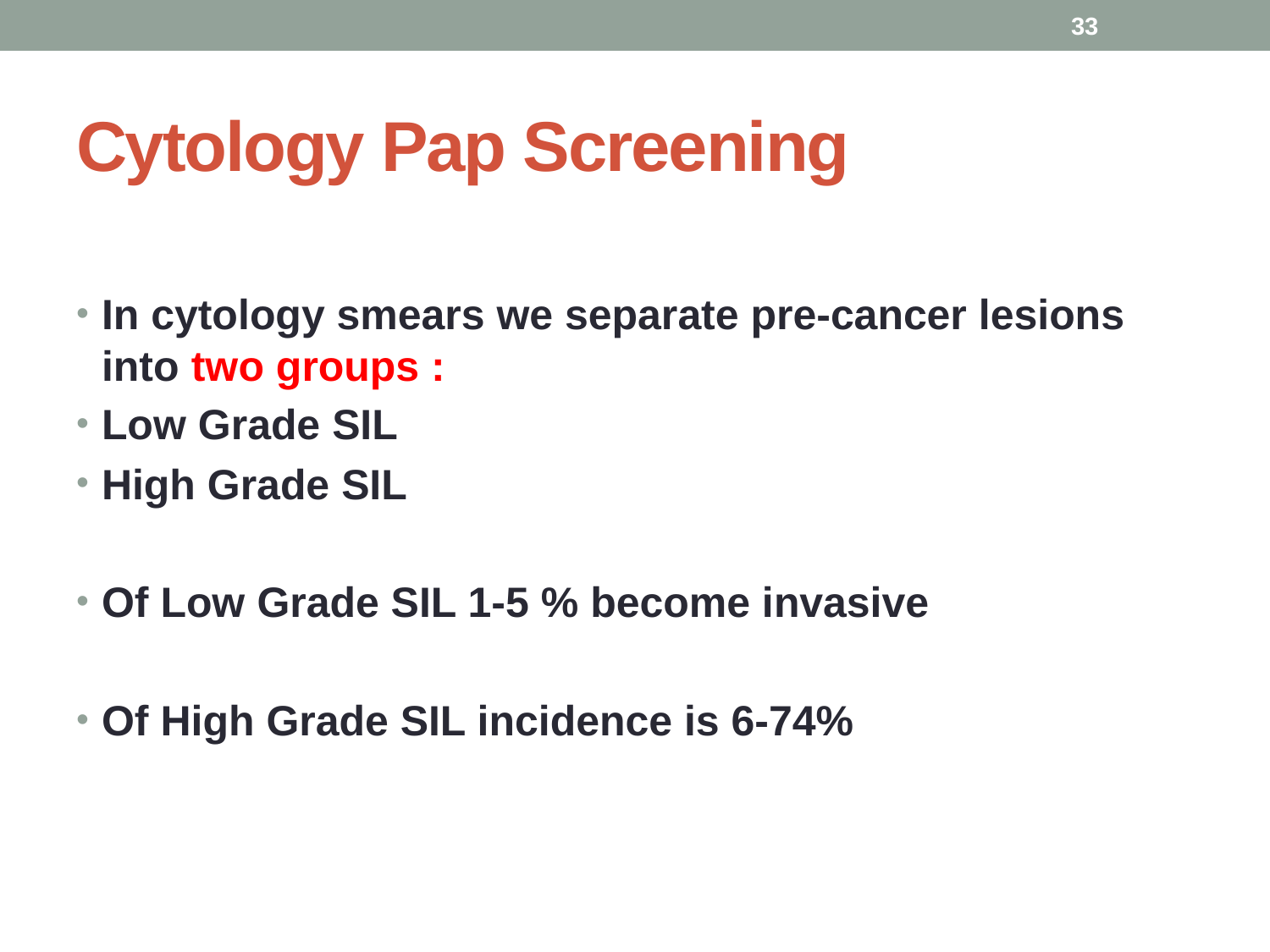

33
# Cytology Pap Screening

In cytology smears we separate pre-cancer lesions into two groups :
Low Grade SIL
High Grade SIL

Of Low Grade SIL 1-5 % become invasive

Of High Grade SIL incidence is 6-74%